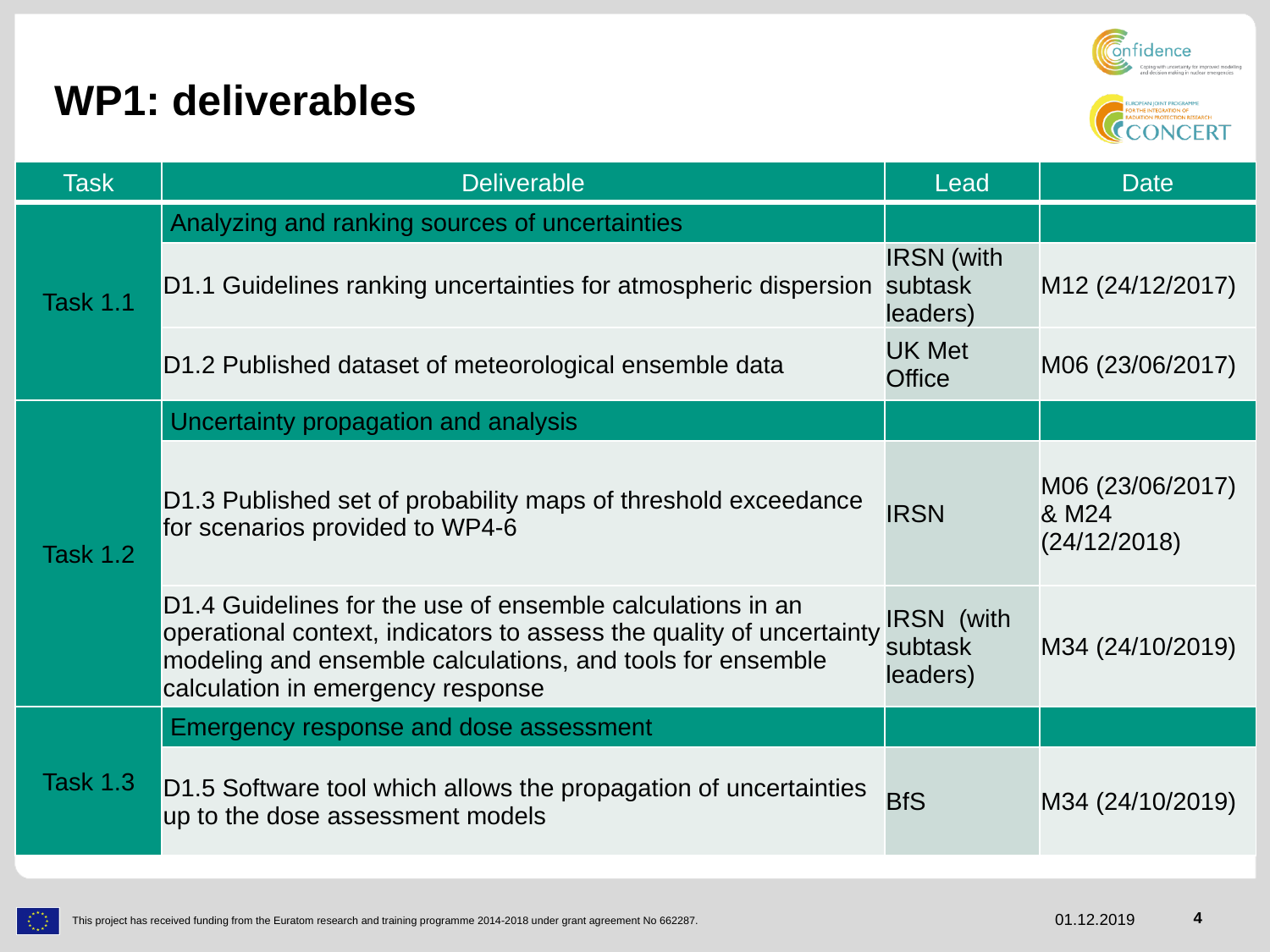

# WP1: deliverables
| Task | Deliverable | Lead | Date |
| --- | --- | --- | --- |
| Task 1.1 | Analyzing and ranking sources of uncertainties |  |  |
|  | D1.1 Guidelines ranking uncertainties for atmospheric dispersion | IRSN (with subtask leaders) | M12 (24/12/2017) |
|  | D1.2 Published dataset of meteorological ensemble data | UK Met Office | M06 (23/06/2017) |
| Task 1.2 | Uncertainty propagation and analysis |  |  |
|  | D1.3 Published set of probability maps of threshold exceedance for scenarios provided to WP4-6 | IRSN | M06 (23/06/2017) & M24 (24/12/2018) |
|  | D1.4 Guidelines for the use of ensemble calculations in an operational context, indicators to assess the quality of uncertainty modeling and ensemble calculations, and tools for ensemble calculation in emergency response | IRSN (with subtask leaders) | M34 (24/10/2019) |
| Task 1.3 | Emergency response and dose assessment |  |  |
|  | D1.5 Software tool which allows the propagation of uncertainties up to the dose assessment models | BfS | M34 (24/10/2019) |